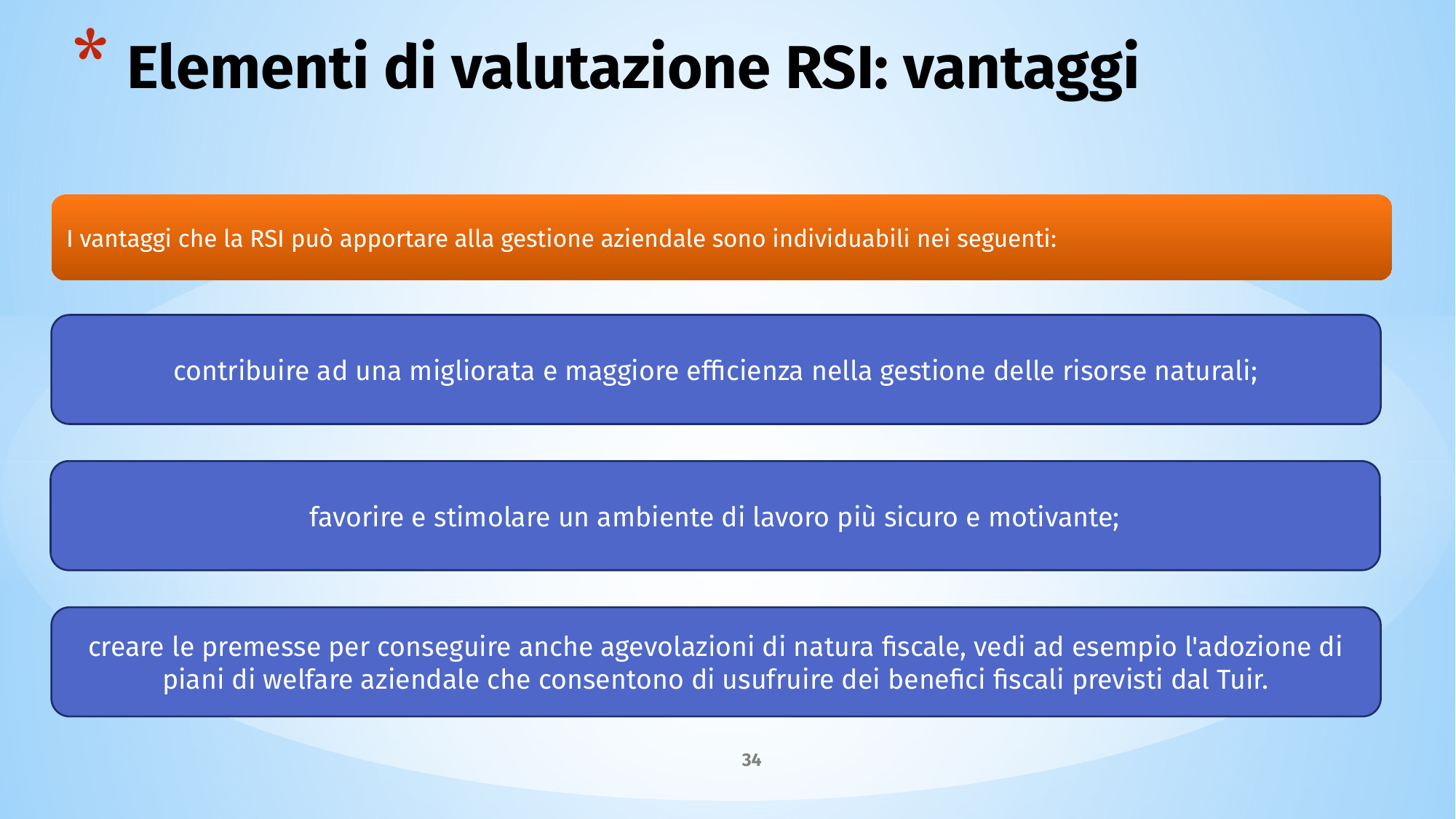

# Elementi di valutazione RSI: vantaggi
I vantaggi che la RSI può apportare alla gestione aziendale sono individuabili nei seguenti:
contribuire ad una migliorata e maggiore efficienza nella gestione delle risorse naturali;
favorire e stimolare un ambiente di lavoro più sicuro e motivante;
creare le premesse per conseguire anche agevolazioni di natura fiscale, vedi ad esempio l'adozione di piani di welfare aziendale che consentono di usufruire dei benefici fiscali previsti dal Tuir.
34